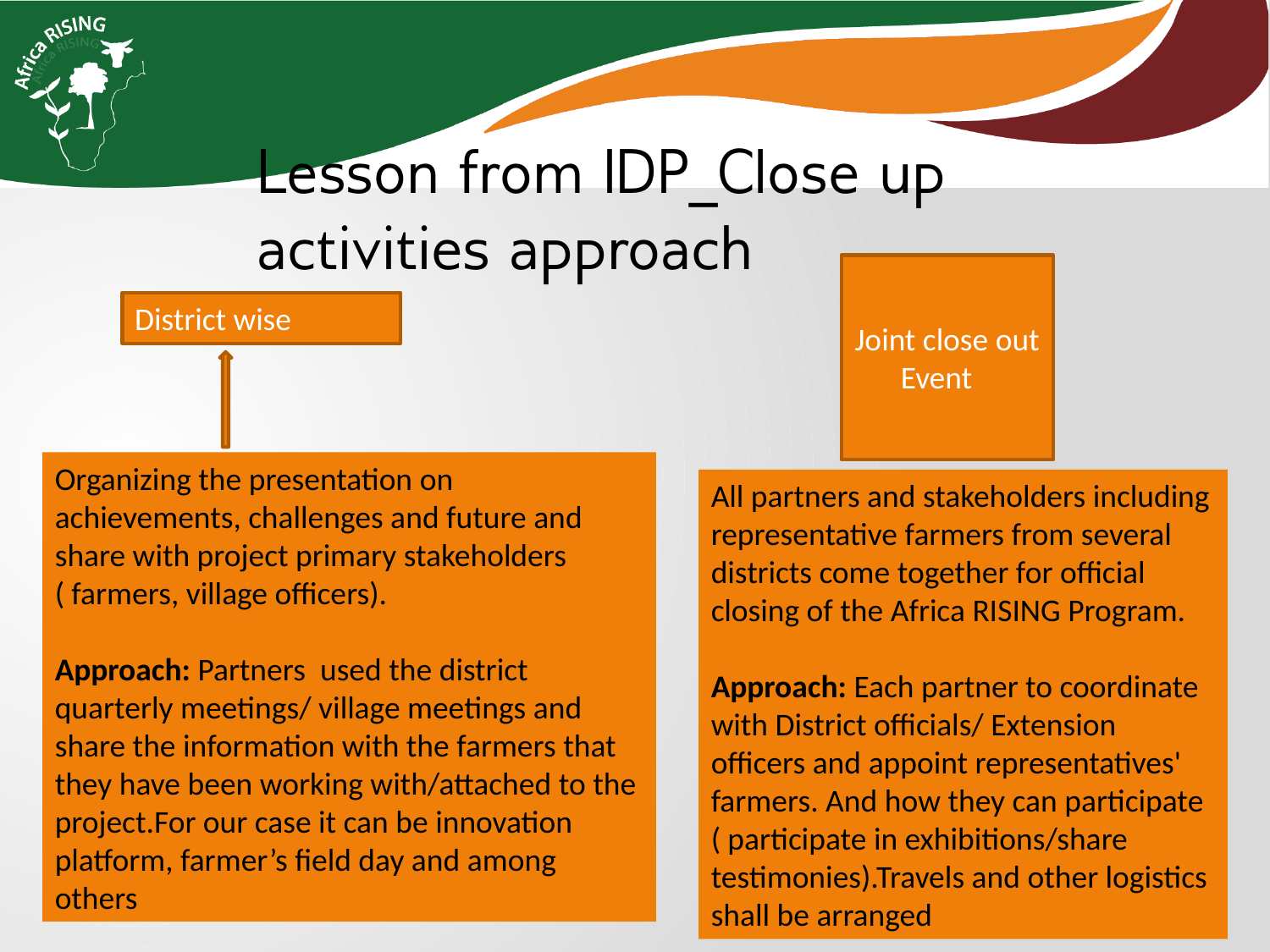

Lesson from IDP_Close up activities approach
Joint close out
Event
District wise

Organizing the presentation on achievements, challenges and future and share with project primary stakeholders ( farmers, village officers).

Approach: Partners  used the district  quarterly meetings/ village meetings and share the information with the farmers that they have been working with/attached to the project.For our case it can be innovation platform, farmer’s field day and among others
All partners and stakeholders including representative farmers from several districts come together for official closing of the Africa RISING Program.

Approach: Each partner to coordinate with District officials/ Extension officers and appoint representatives' farmers. And how they can participate ( participate in exhibitions/share testimonies).Travels and other logistics shall be arranged